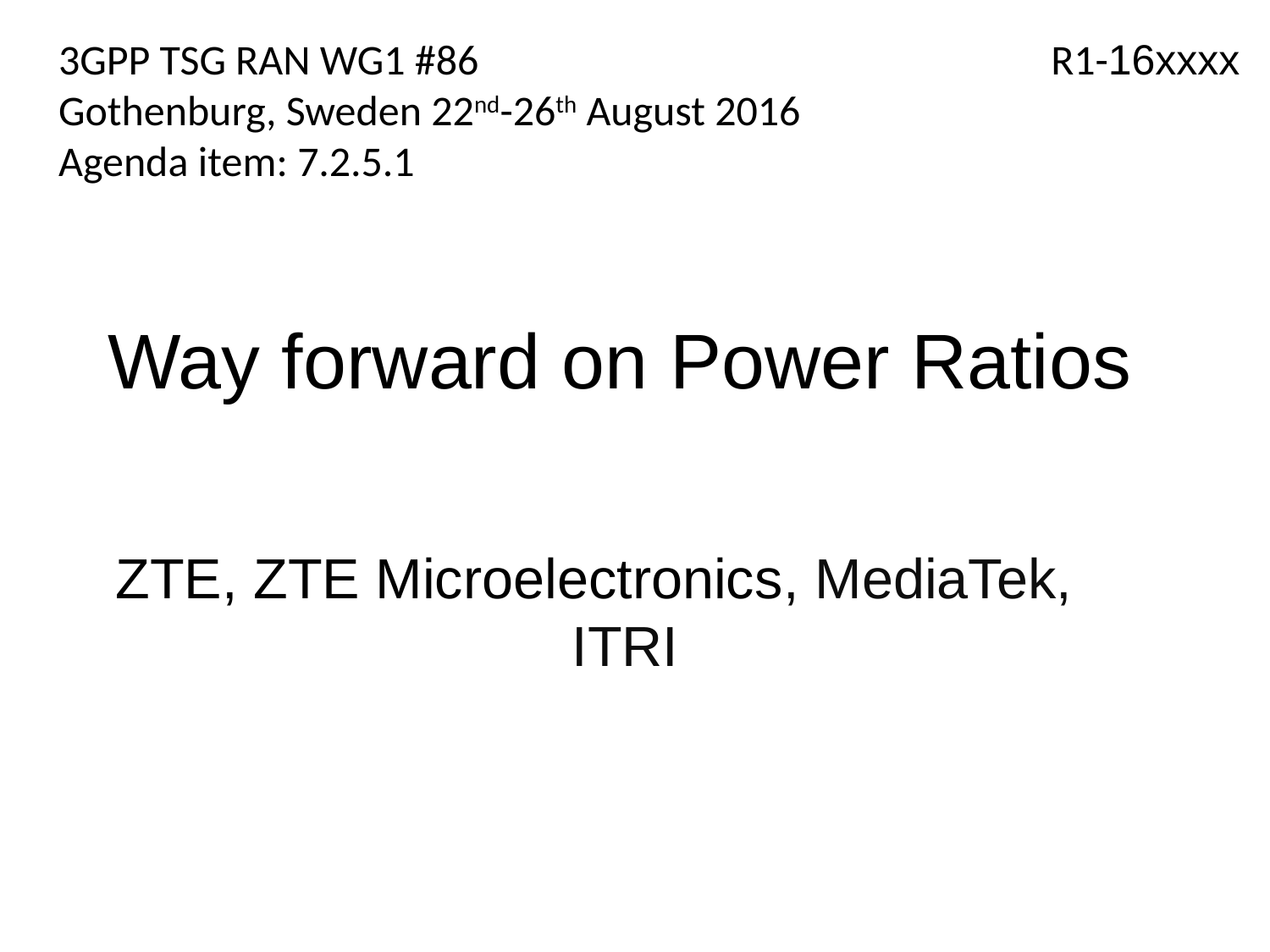

3GPP TSG RAN WG1 #86
Gothenburg, Sweden 22nd-26th August 2016
Agenda item: 7.2.5.1
R1-16xxxx
# Way forward on Power Ratios
ZTE, ZTE Microelectronics, MediaTek,     ITRI